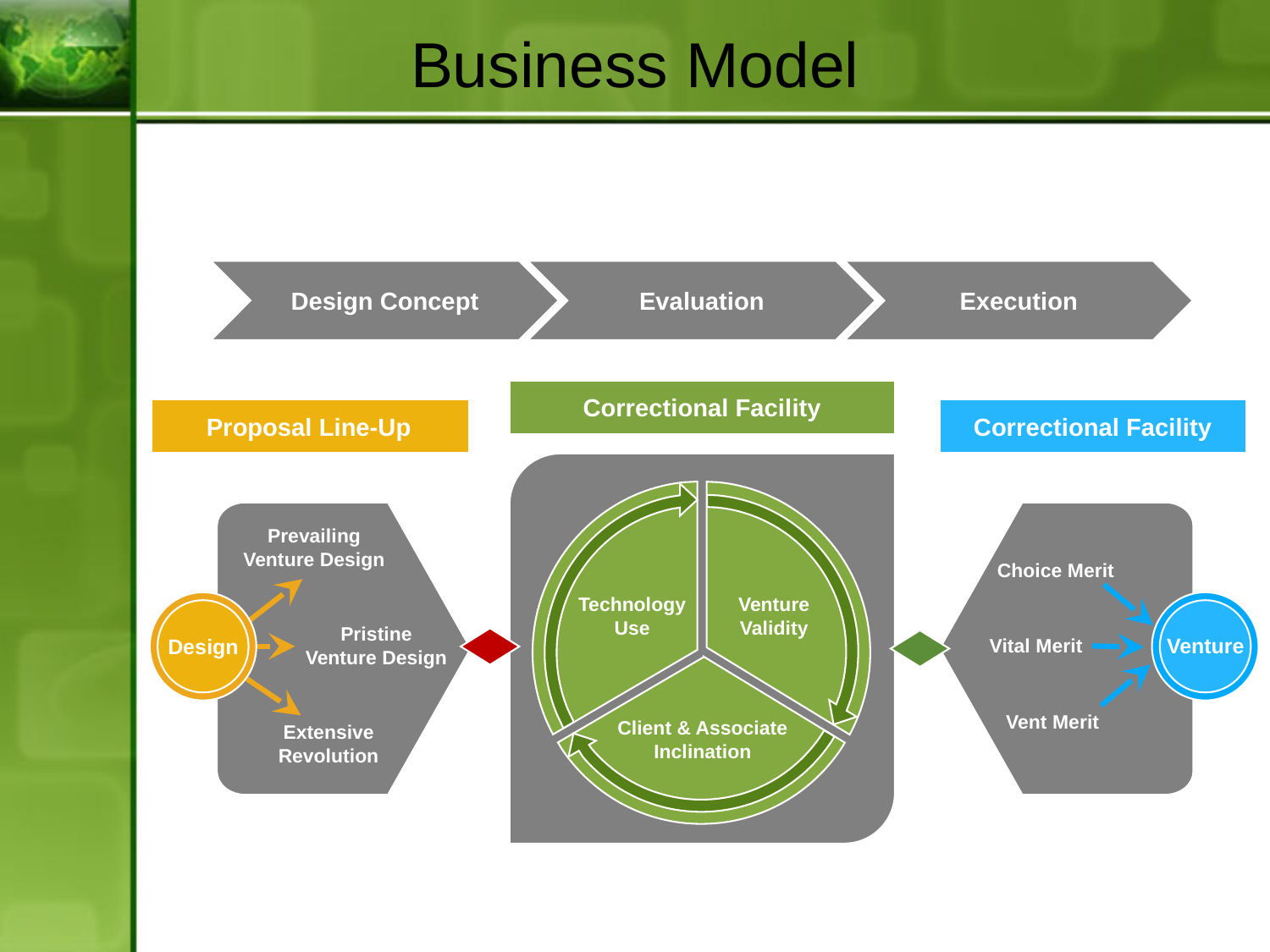

Business Model

Design Concept
Evaluation
Execution
Correctional Facility
Proposal Line-Up
Correctional Facility
Prevailing Venture Design
Choice Merit
Vital Merit
Vent Merit
Technology Use
Venture Validity
Pristine Venture Design
Venture
Design
Client & Associate Inclination
Extensive Revolution